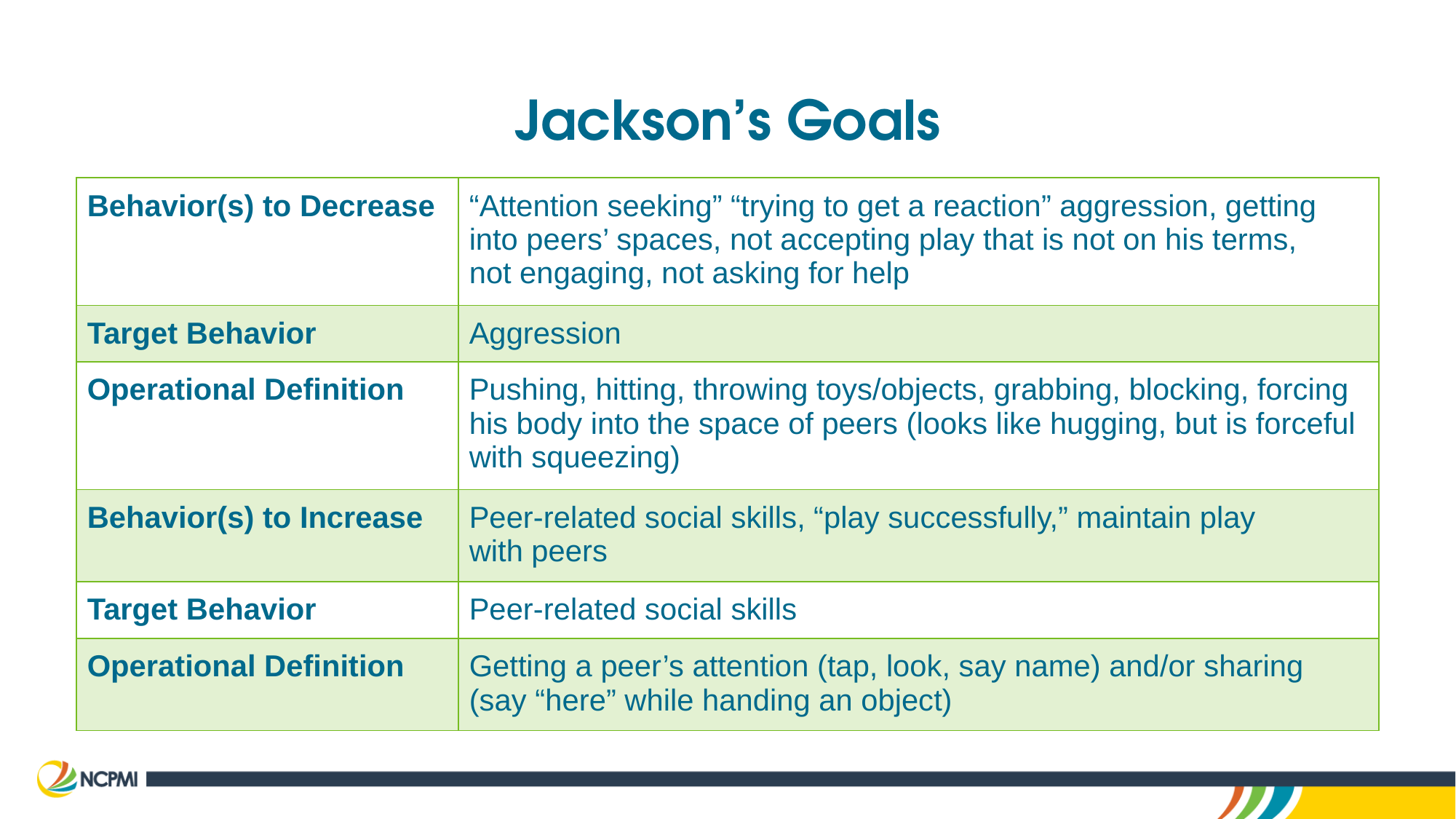

# Jackson’s Goals
| Behavior(s) to Decrease | “Attention seeking” “trying to get a reaction” aggression, getting into peers’ spaces, not accepting play that is not on his terms, not engaging, not asking for help |
| --- | --- |
| Target Behavior | Aggression |
| Operational Definition | Pushing, hitting, throwing toys/objects, grabbing, blocking, forcing his body into the space of peers (looks like hugging, but is forceful with squeezing) |
| Behavior(s) to Increase | Peer-related social skills, “play successfully,” maintain play with peers |
| Target Behavior | Peer-related social skills |
| Operational Definition | Getting a peer’s attention (tap, look, say name) and/or sharing (say “here” while handing an object) |